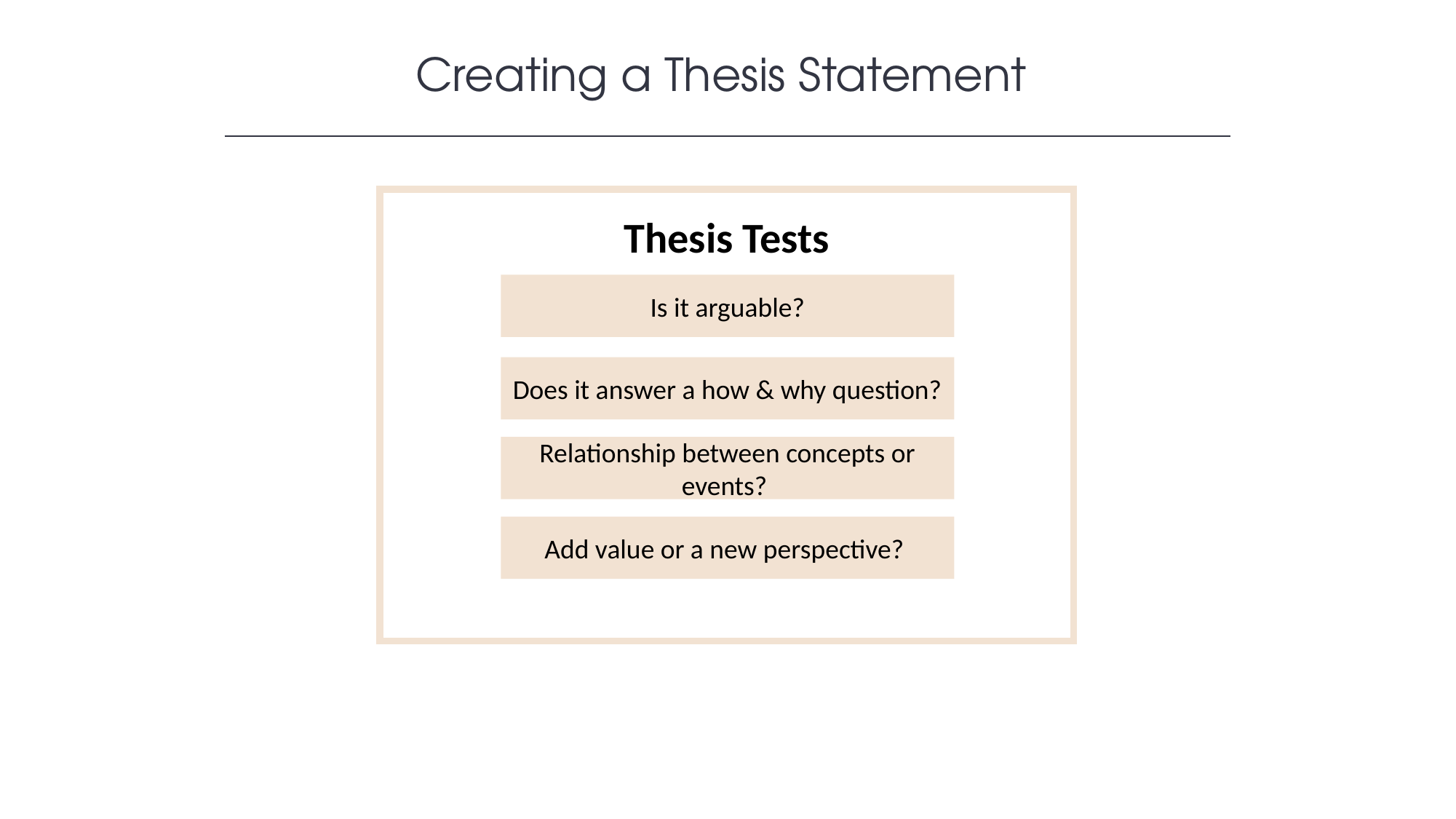

Creating a Thesis Statement
HAWKES LEARNING

Thesis Tests
Is it arguable?
Does it answer a how & why question?
Relationship between concepts or events?
Add value or a new perspective?